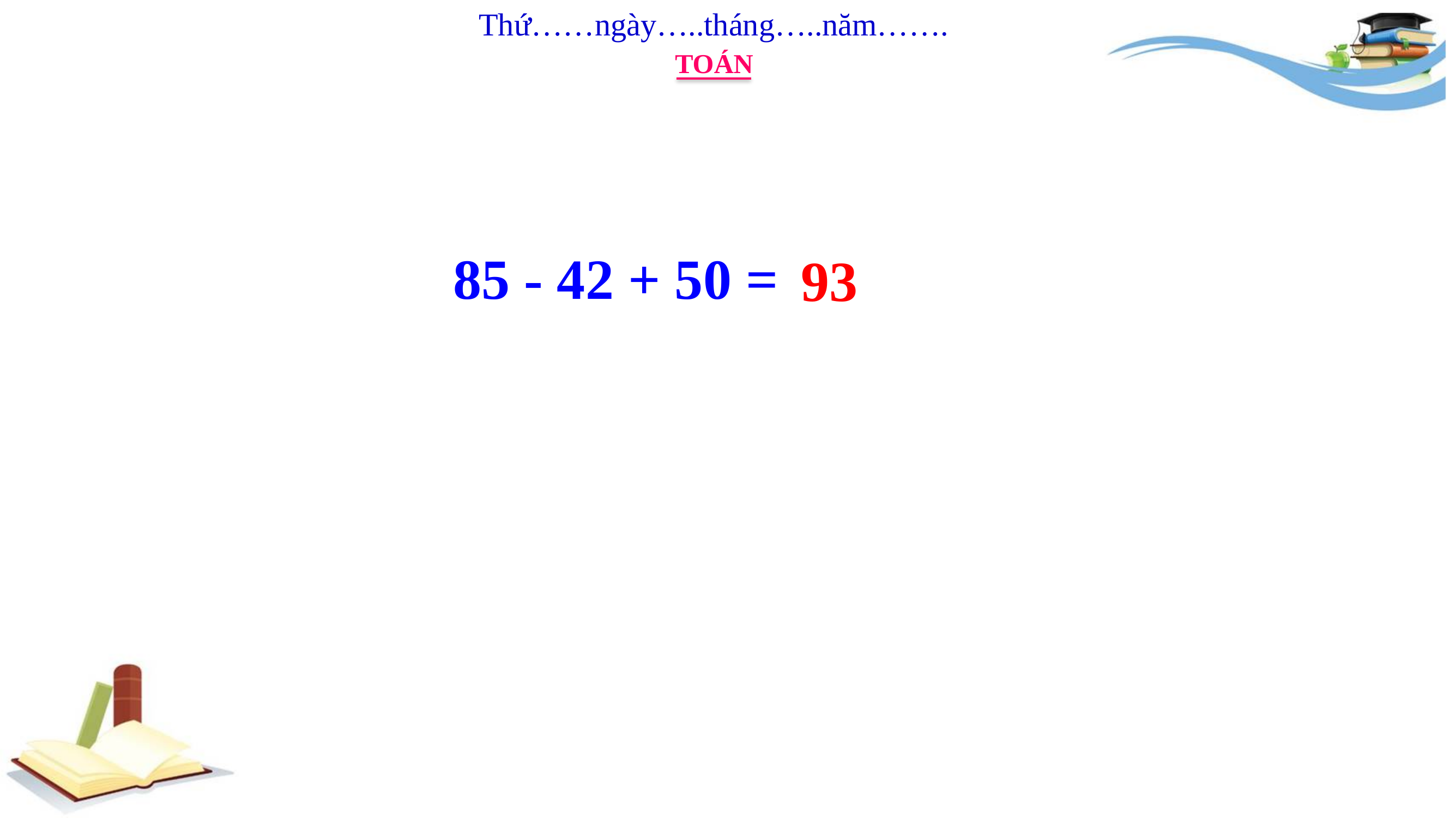

Thứ……ngày…..tháng…..năm…….
TOÁN
85 - 42 + 50 =
93